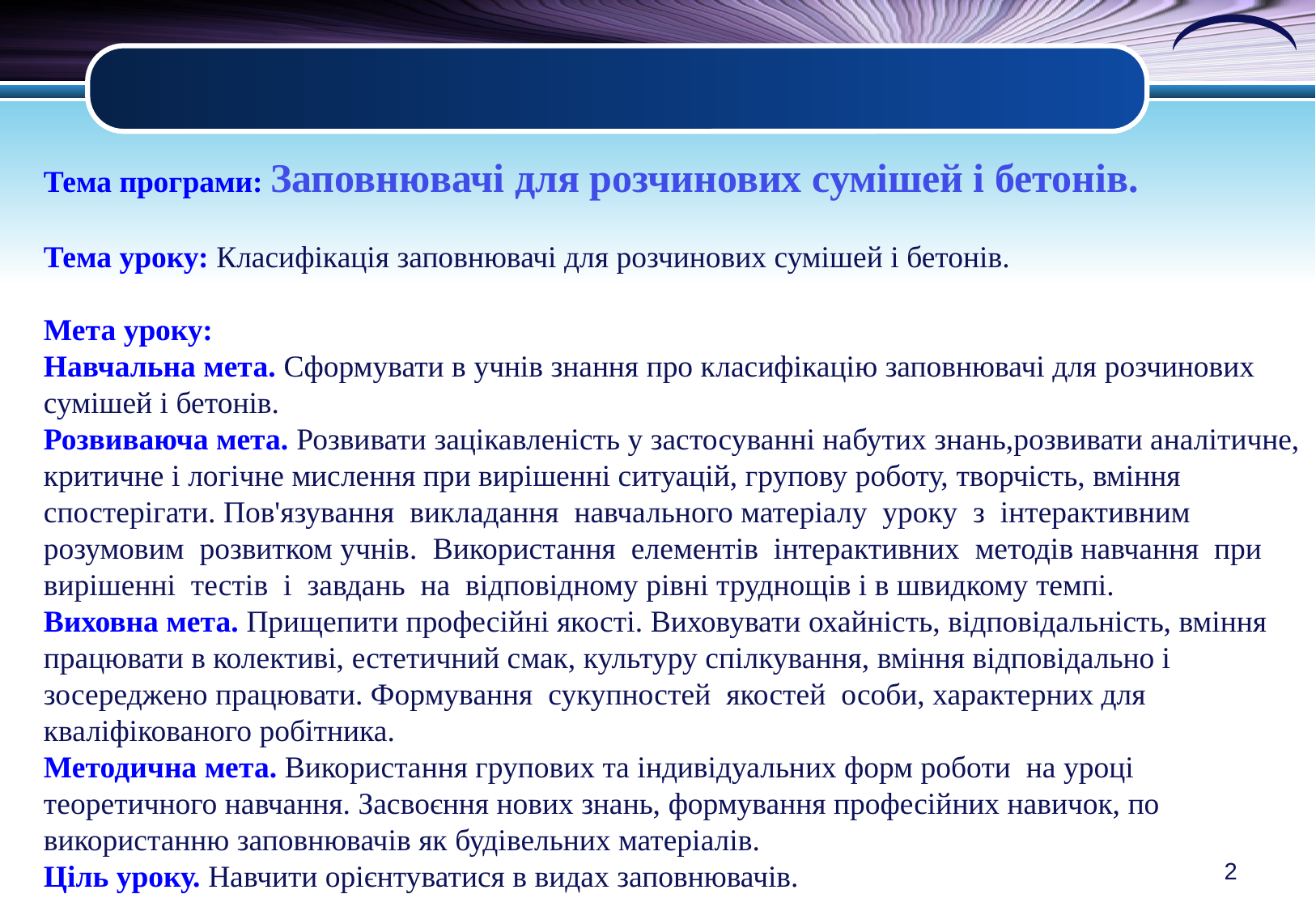

Тема програми: Заповнювачі для розчинових сумішей і бетонів.

Тема уроку: Класифікація заповнювачі для розчинових сумішей і бетонів.

Мета уроку:
Навчальна мета. Cформувати в учнів знання про класифікацію заповнювачі для розчинових сумішей і бетонів.
Розвиваюча мета. Розвивати зацікавленість у застосуванні набутих знань,розвивати аналітичне, критичне і логічне мислення при вирішенні ситуацій, групову роботу, творчість, вміння спостерігати. Пов'язування  викладання  навчального матеріалу  уроку  з  інтерактивним  розумовим  розвитком учнів.  Використання  елементів  інтерактивних  методів навчання  при  вирішенні  тестів  і  завдань  на  відповідному рівні труднощів і в швидкому темпі.
Виховна мета. Прищепити професійні якості. Виховувати охайність, відповідальність, вміння працювати в колективі, естетичний смак, культуру спілкування, вміння відповідально і зосереджено працювати. Формування  сукупностей  якостей  особи, характерних для кваліфікованого робітника.
Методична мета. Використання групових та індивідуальних форм роботи  на уроці теоретичного навчання. Засвоєння нових знань, формування професійних навичок, по використанню заповнювачів як будівельних матеріалів.
Ціль уроку. Навчити орієнтуватися в видах заповнювачів.
2